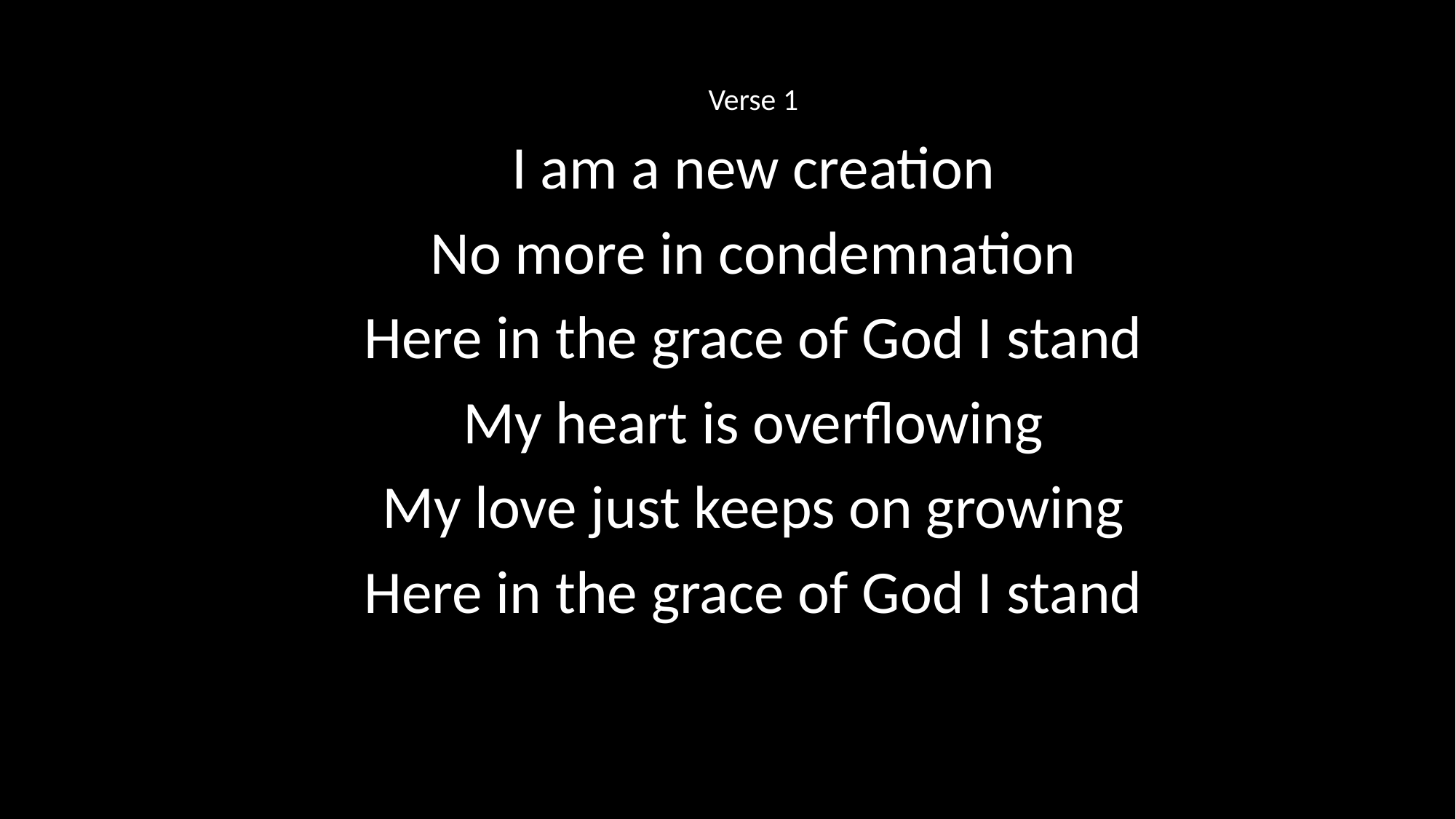

# I Am A New Creation
Verse 1
I am a new creation
No more in condemnation
Here in the grace of God I stand
My heart is overflowing
My love just keeps on growing
Here in the grace of God I stand